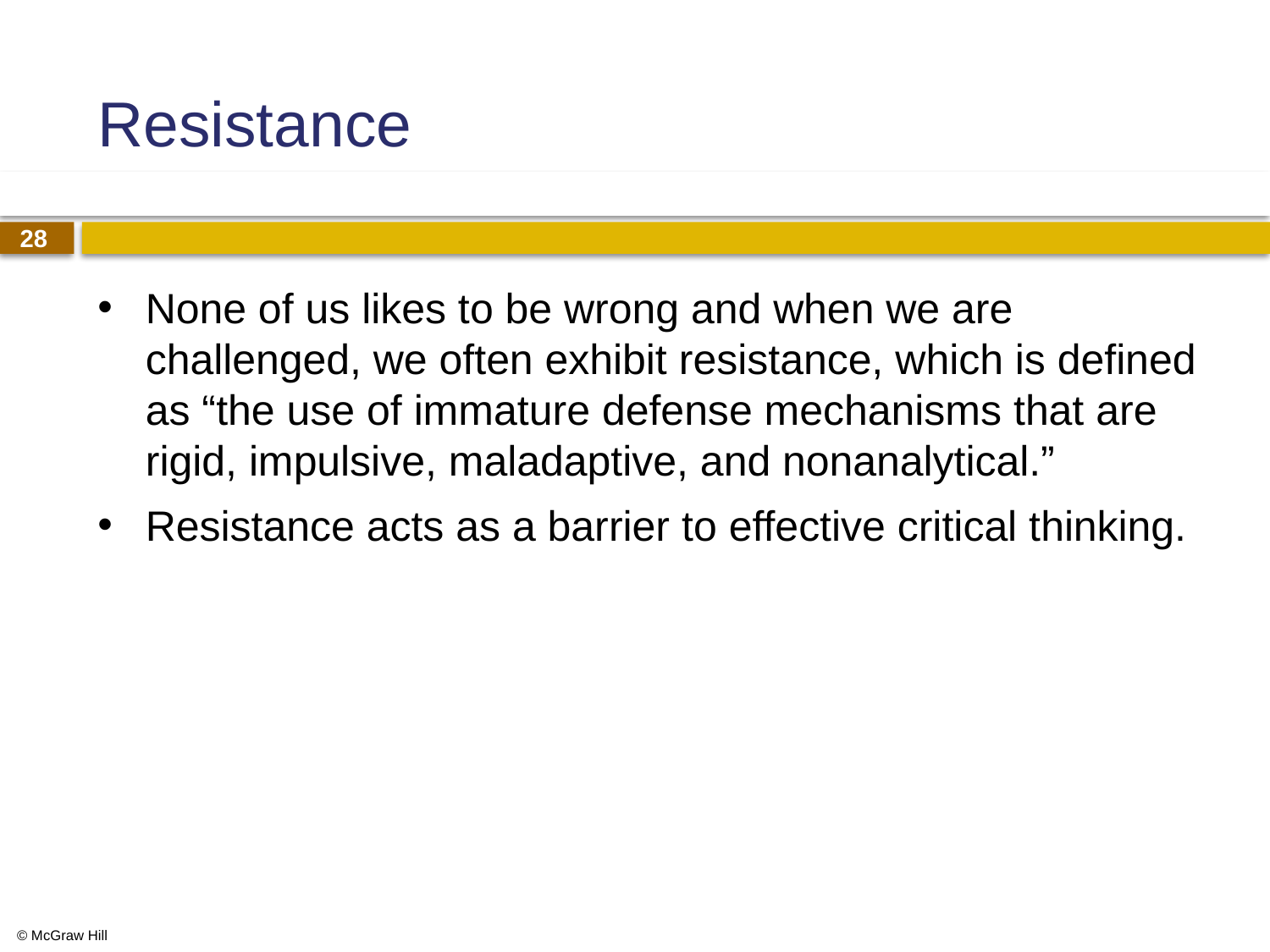

# Resistance
None of us likes to be wrong and when we are challenged, we often exhibit resistance, which is defined as “the use of immature defense mechanisms that are rigid, impulsive, maladaptive, and nonanalytical.”
Resistance acts as a barrier to effective critical thinking.